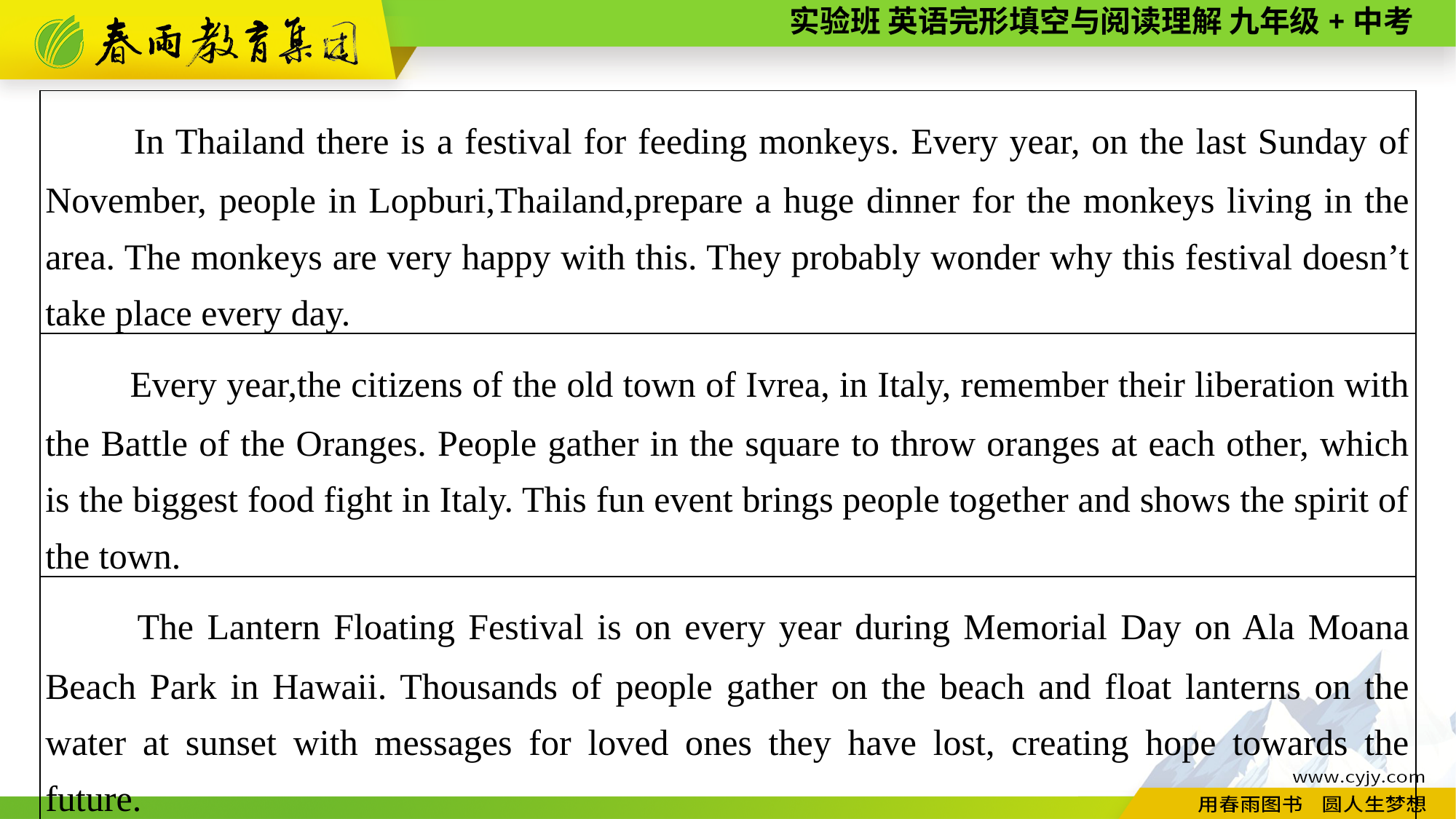

| In Thailand there is a festival for feeding monkeys. Every year, on the last Sunday of November, people in Lopburi,Thailand,prepare a huge dinner for the monkeys living in the area. The monkeys are very happy with this. They probably wonder why this festival doesn’t take place every day. |
| --- |
| Every year,the citizens of the old town of Ivrea, in Italy, remember their liberation with the Battle of the Oranges. People gather in the square to throw oranges at each other, which is the biggest food fight in Italy. This fun event brings people together and shows the spirit of the town. |
| The Lantern Floating Festival is on every year during Memorial Day on Ala Moana Beach Park in Hawaii. Thousands of people gather on the beach and float lanterns on the water at sunset with messages for loved ones they have lost, creating hope towards the future. |